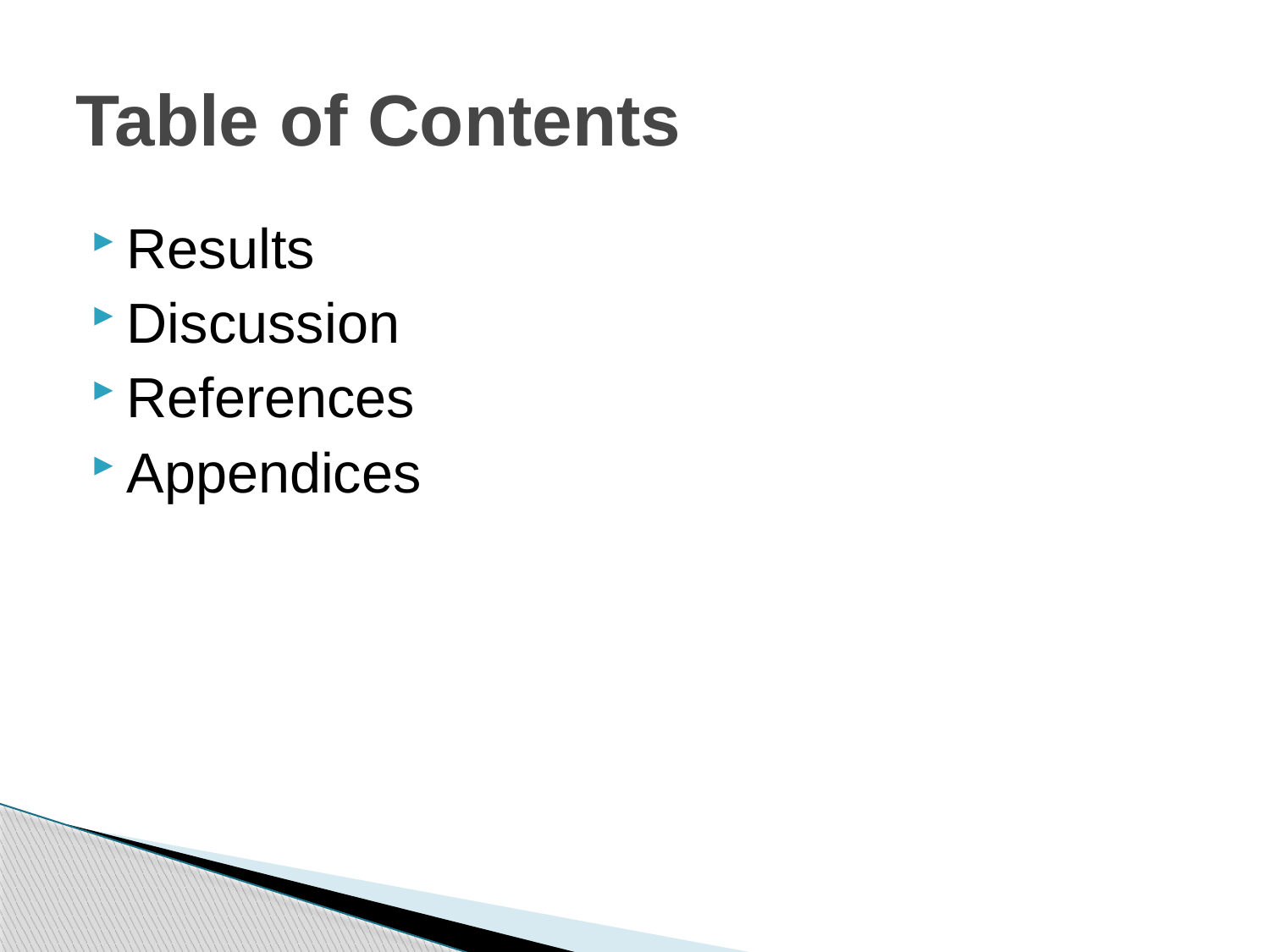

# Table of Contents
Results
Discussion
References
Appendices